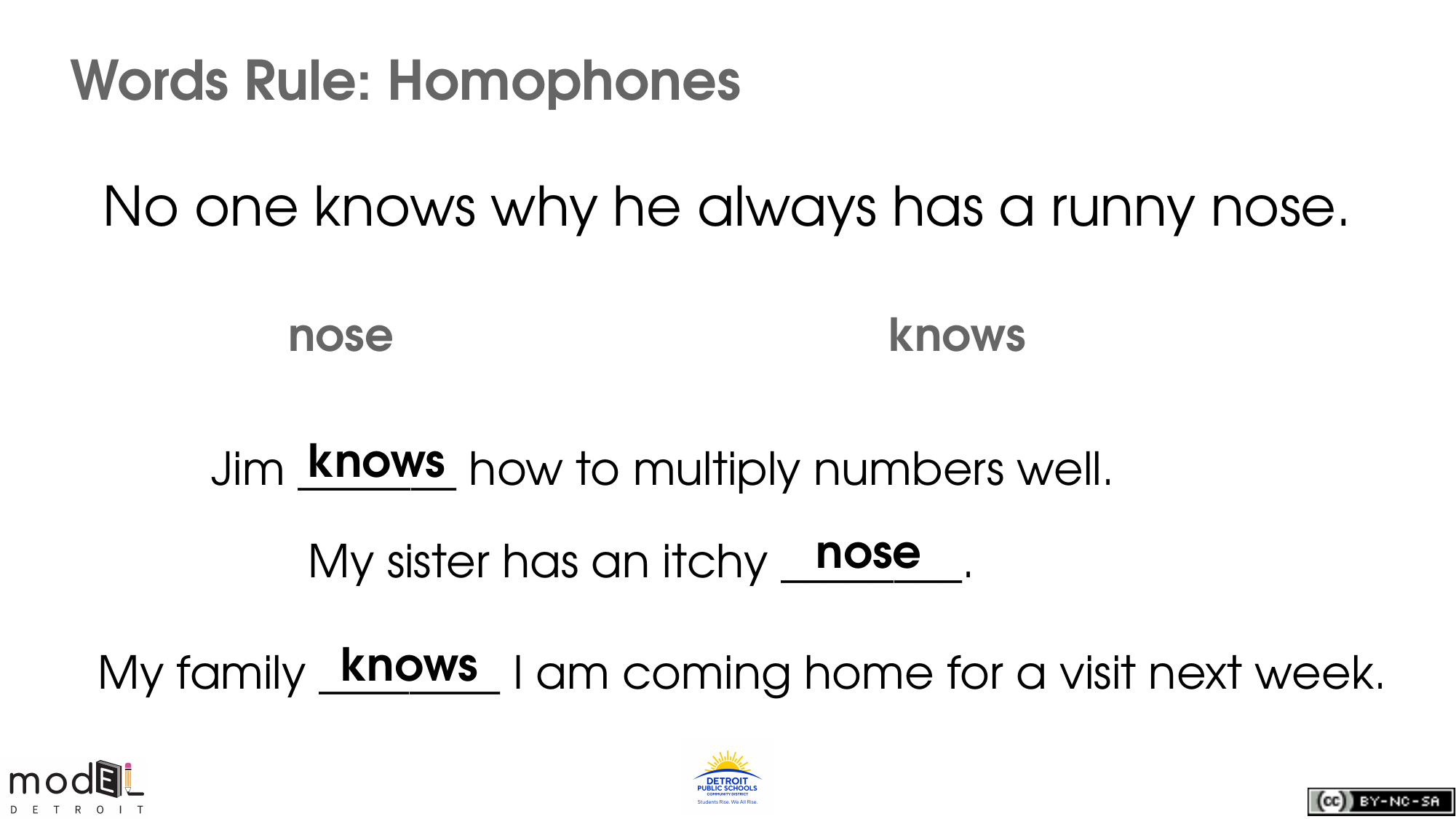

# Words Rule: Homophones
No one knows why he always has a runny nose.

nose 					knows
knows
Jim _______ how to multiply numbers well.
nose
My sister has an itchy ________.

knows
My family ________ I am coming home for a visit next week.